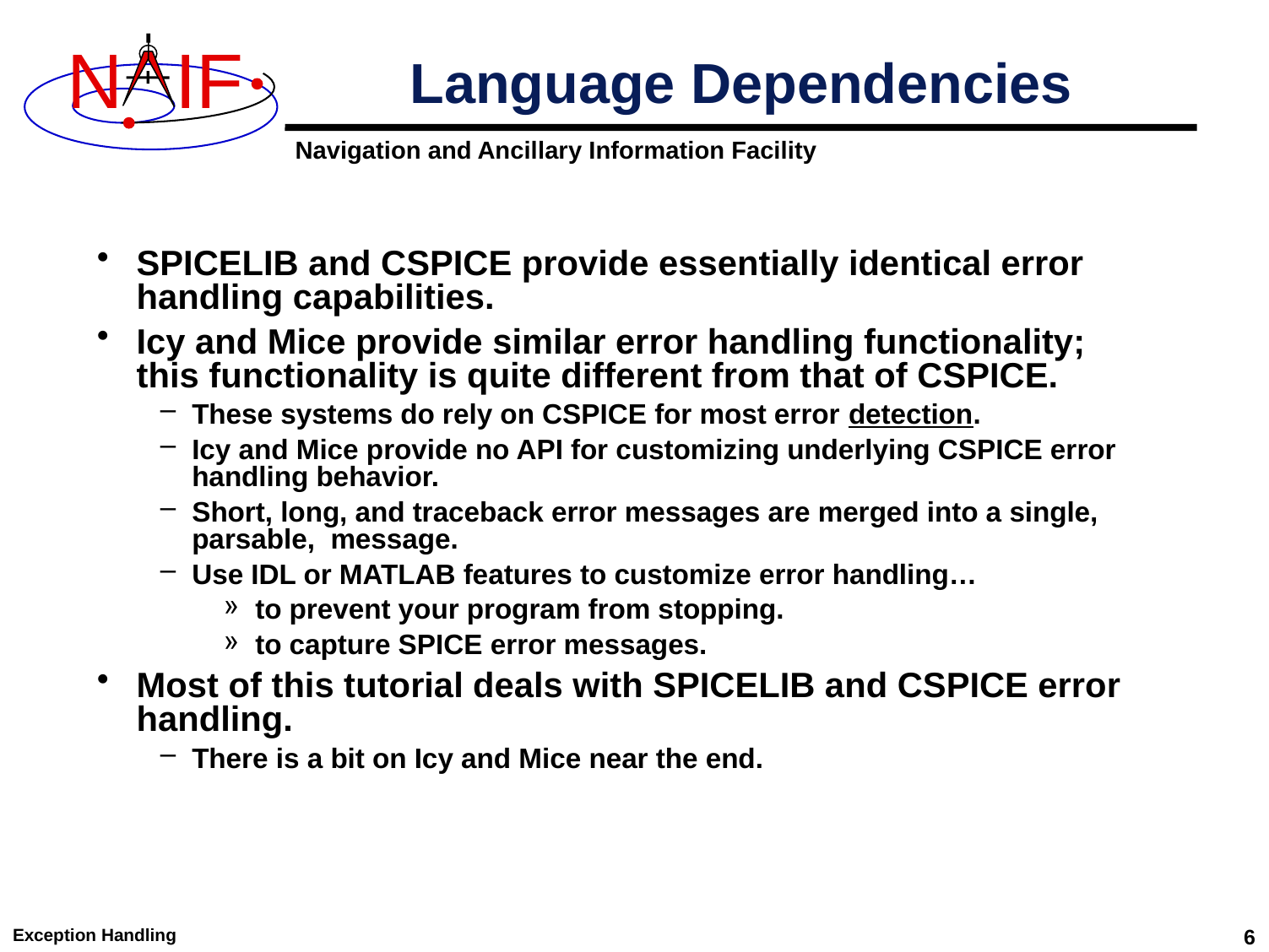

# Language Dependencies
SPICELIB and CSPICE provide essentially identical error handling capabilities.
Icy and Mice provide similar error handling functionality; this functionality is quite different from that of CSPICE.
These systems do rely on CSPICE for most error detection.
Icy and Mice provide no API for customizing underlying CSPICE error handling behavior.
Short, long, and traceback error messages are merged into a single, parsable,  message.
Use IDL or MATLAB features to customize error handling…
to prevent your program from stopping.
to capture SPICE error messages.
Most of this tutorial deals with SPICELIB and CSPICE error handling.
There is a bit on Icy and Mice near the end.
Exception Handling
6